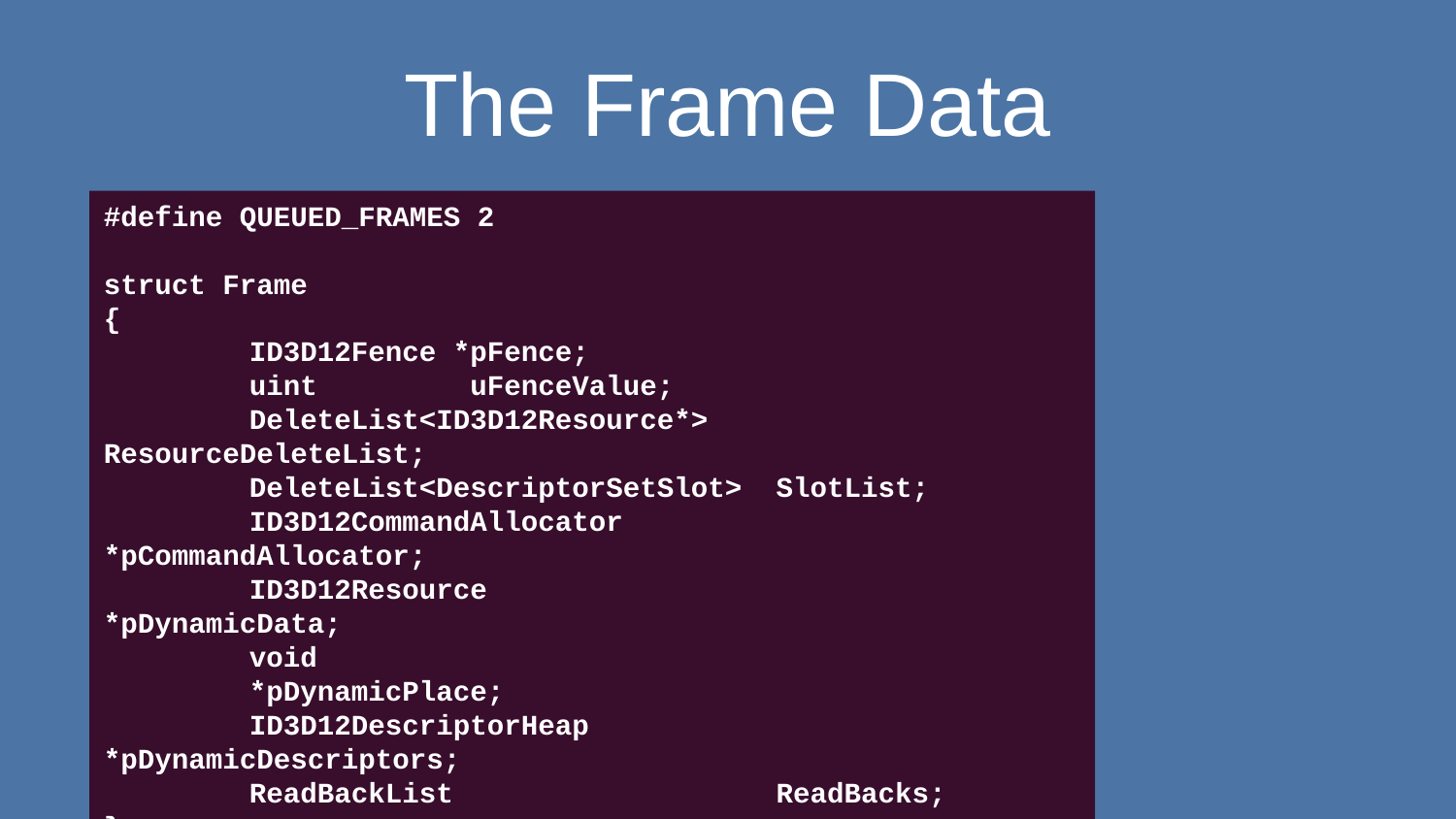

# The Frame Data
#define QUEUED_FRAMES 2

struct Frame
{
	ID3D12Fence *pFence;
	uint         uFenceValue;
	DeleteList<ID3D12Resource*>    ResourceDeleteList;
	DeleteList<DescriptorSetSlot>  SlotList;
	ID3D12CommandAllocator        *pCommandAllocator;
	ID3D12Resource 				*pDynamicData;
	void 						*pDynamicPlace;
	ID3D12DescriptorHeap           *pDynamicDescriptors;
	ReadBackList                   ReadBacks;
};
uint32 g_uCurrentFrame;
Frame g_Frames[QUEUED_FRAMES];